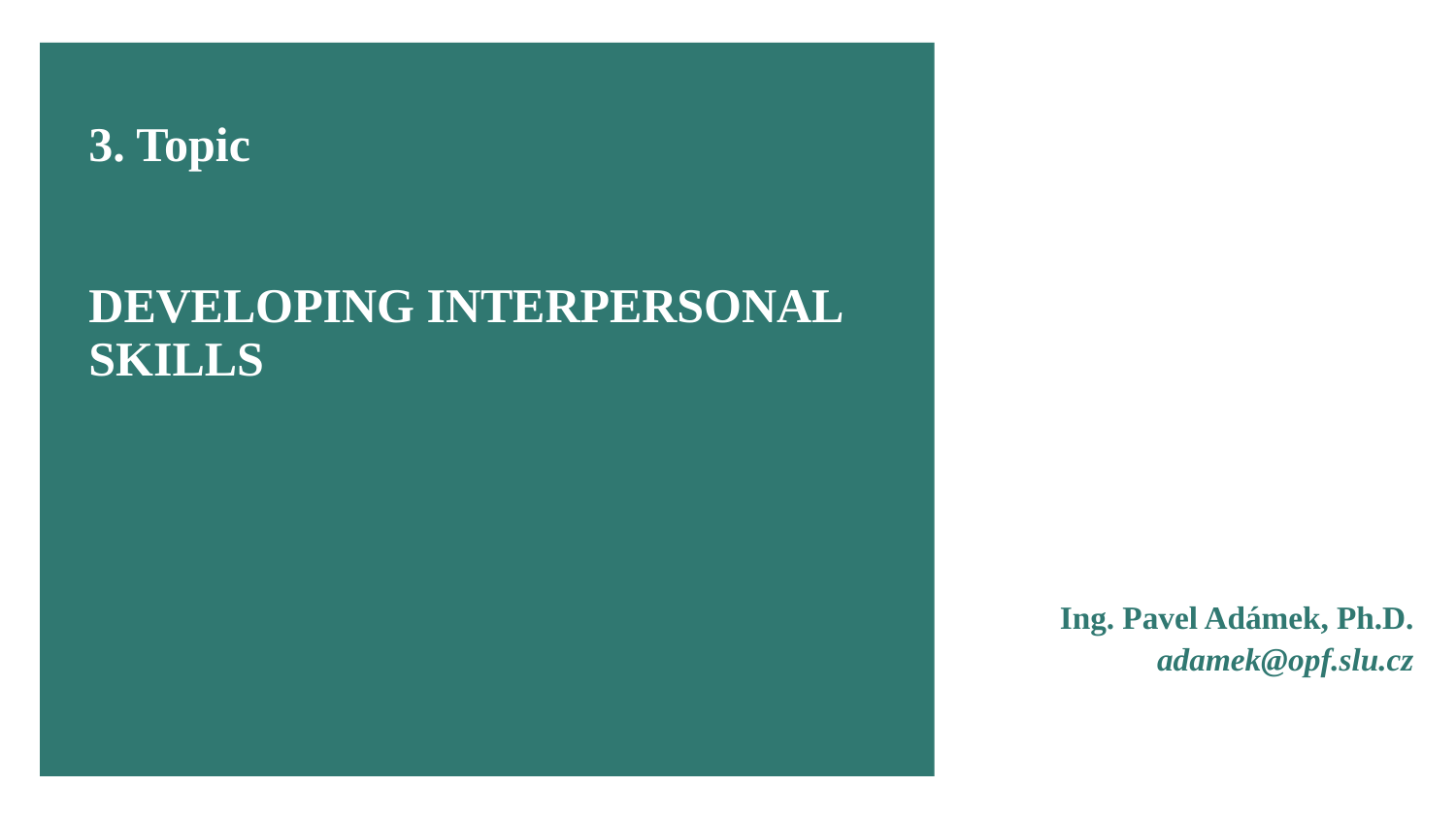

3. Topic
Developing Interpersonal skills
Ing. Pavel Adámek, Ph.D.
adamek@opf.slu.cz